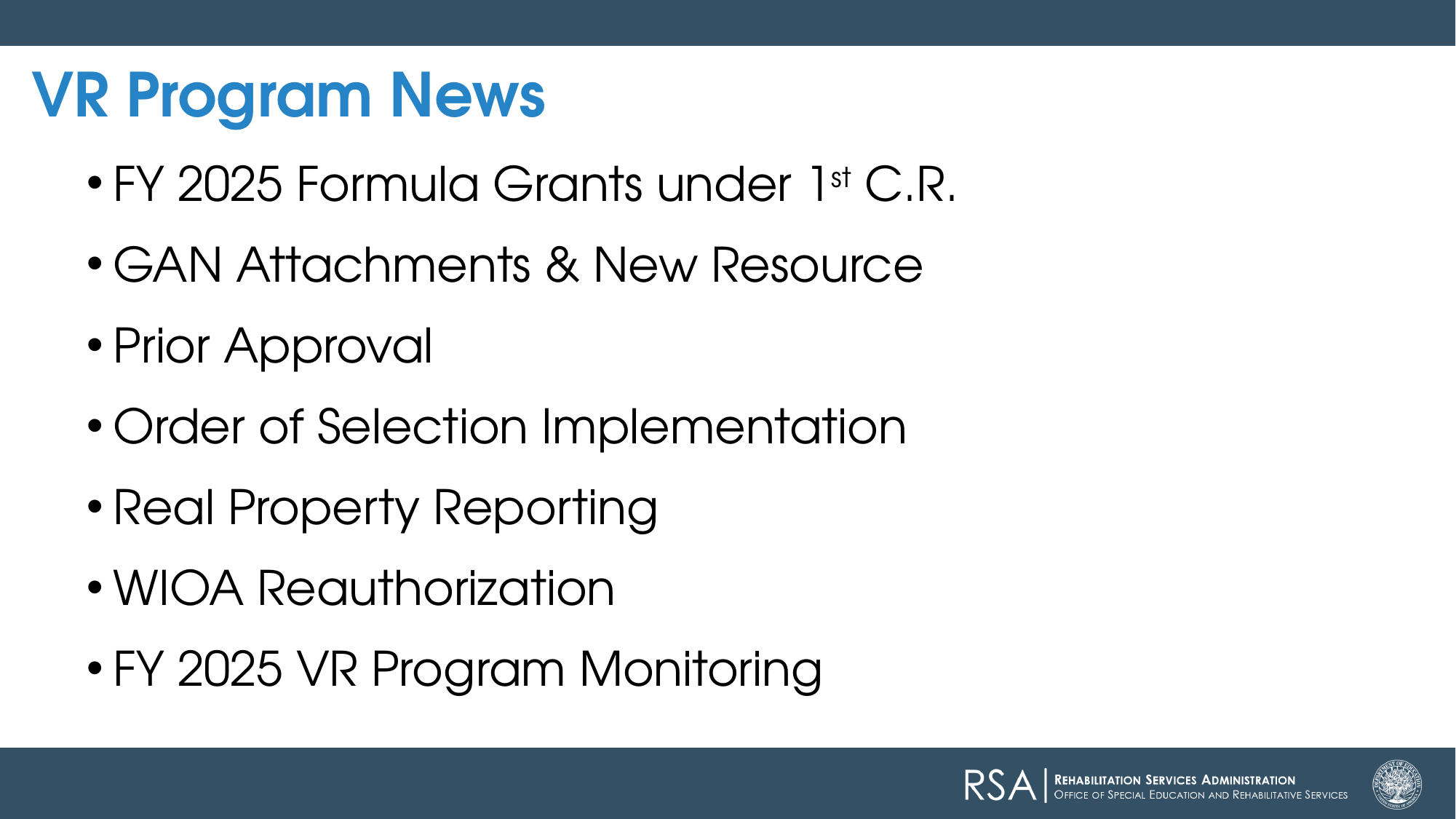

# VR Program News
FY 2025 Formula Grants under 1st C.R.
GAN Attachments & New Resource
Prior Approval
Order of Selection Implementation
Real Property Reporting
WIOA Reauthorization
FY 2025 VR Program Monitoring